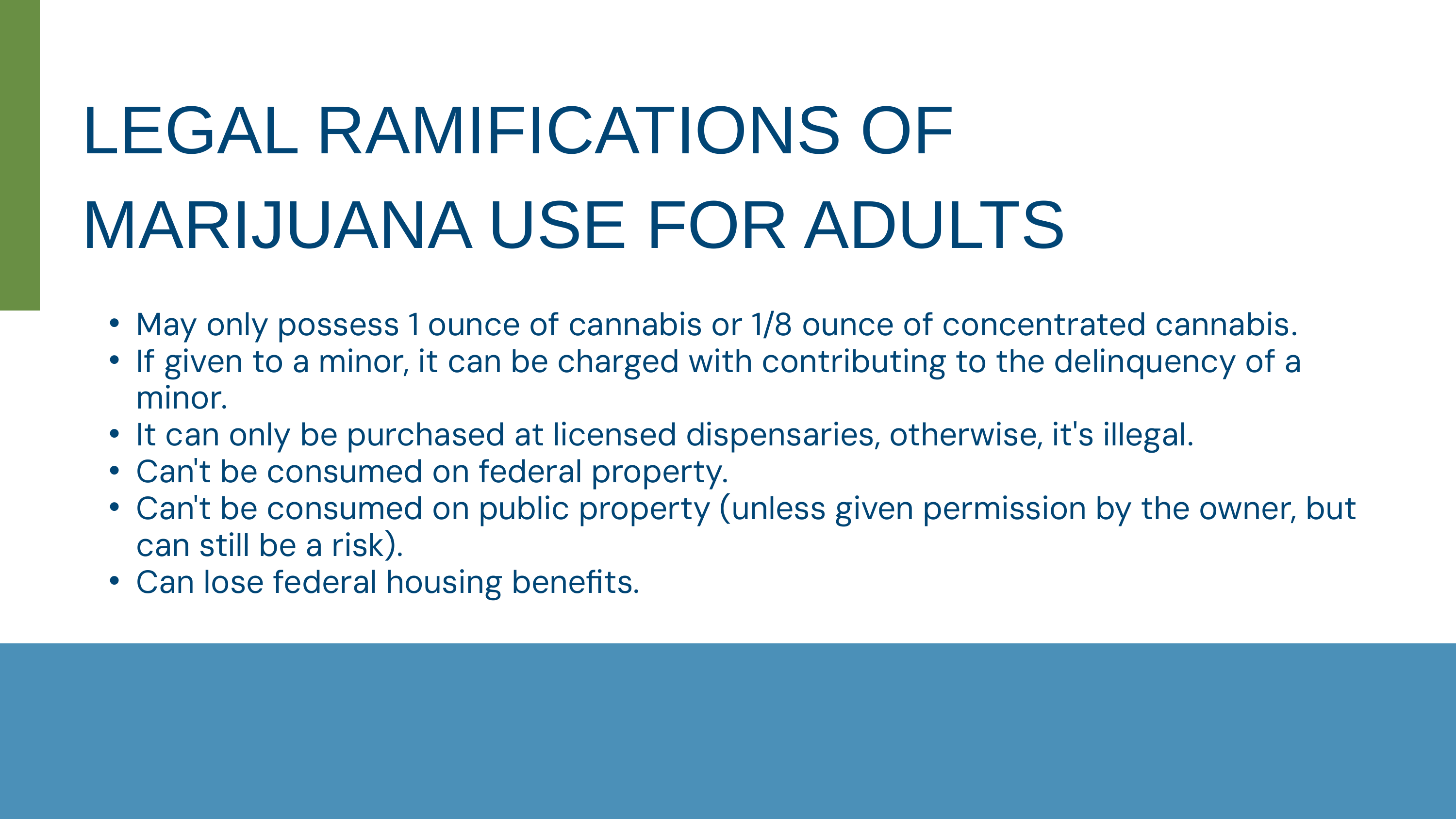

LEGAL RAMIFICATIONS OF MARIJUANA USE FOR ADULTS​
May only possess 1 ounce of cannabis or 1/8 ounce of concentrated cannabis​.
If given to a minor, it can be charged with contributing to the delinquency of a minor​.
It can only be purchased at licensed dispensaries, otherwise, it's illegal​.
Can't be consumed on federal property​.
Can't be consumed on public property (unless given permission by the owner, but can still be a risk)​.
Can lose federal housing benefits.